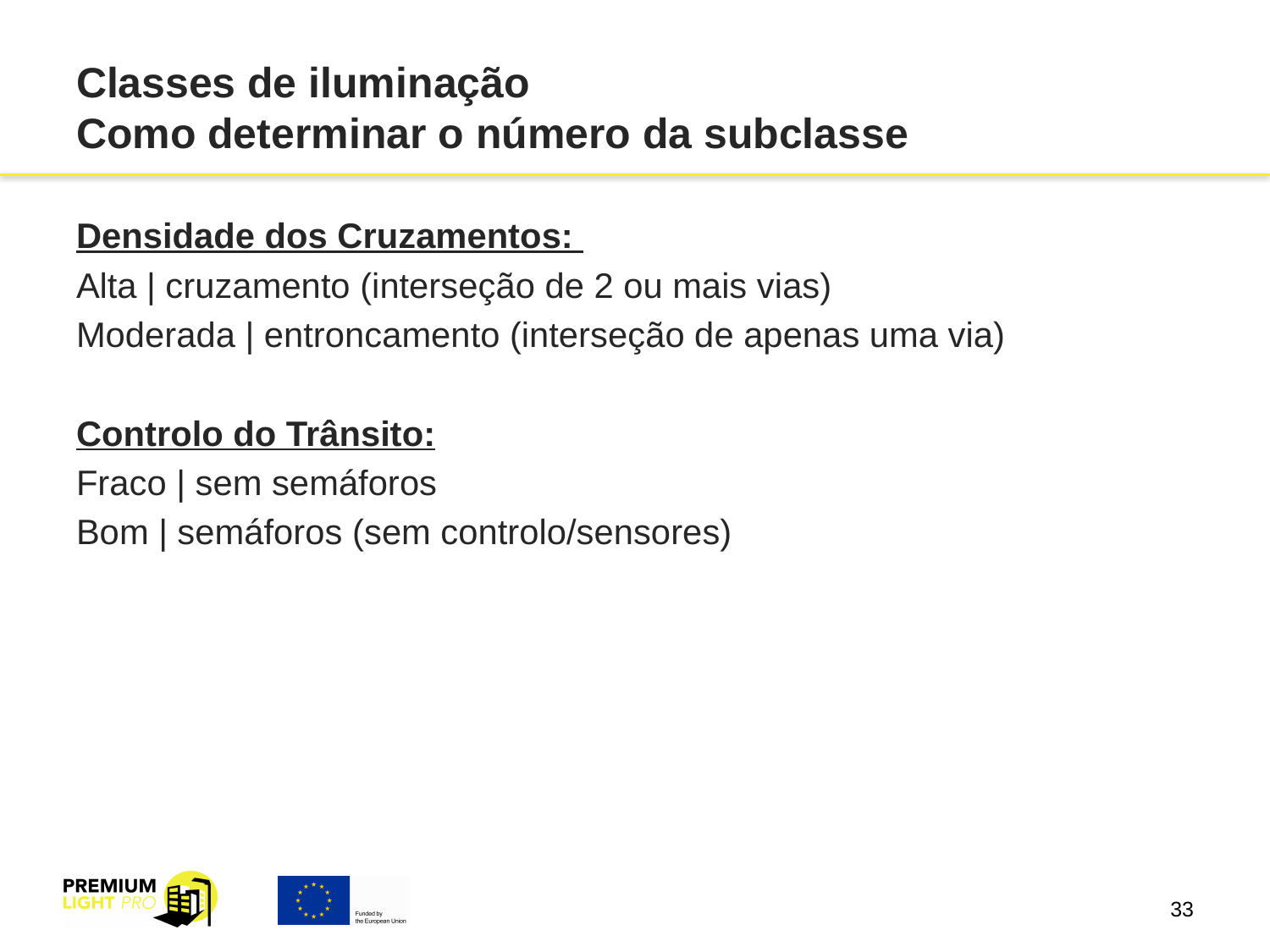

# Classes de iluminação Como determinar o número da subclasse
Densidade dos Cruzamentos:
Alta | cruzamento (interseção de 2 ou mais vias)
Moderada | entroncamento (interseção de apenas uma via)

Controlo do Trânsito:
Fraco | sem semáforos
Bom | semáforos (sem controlo/sensores)